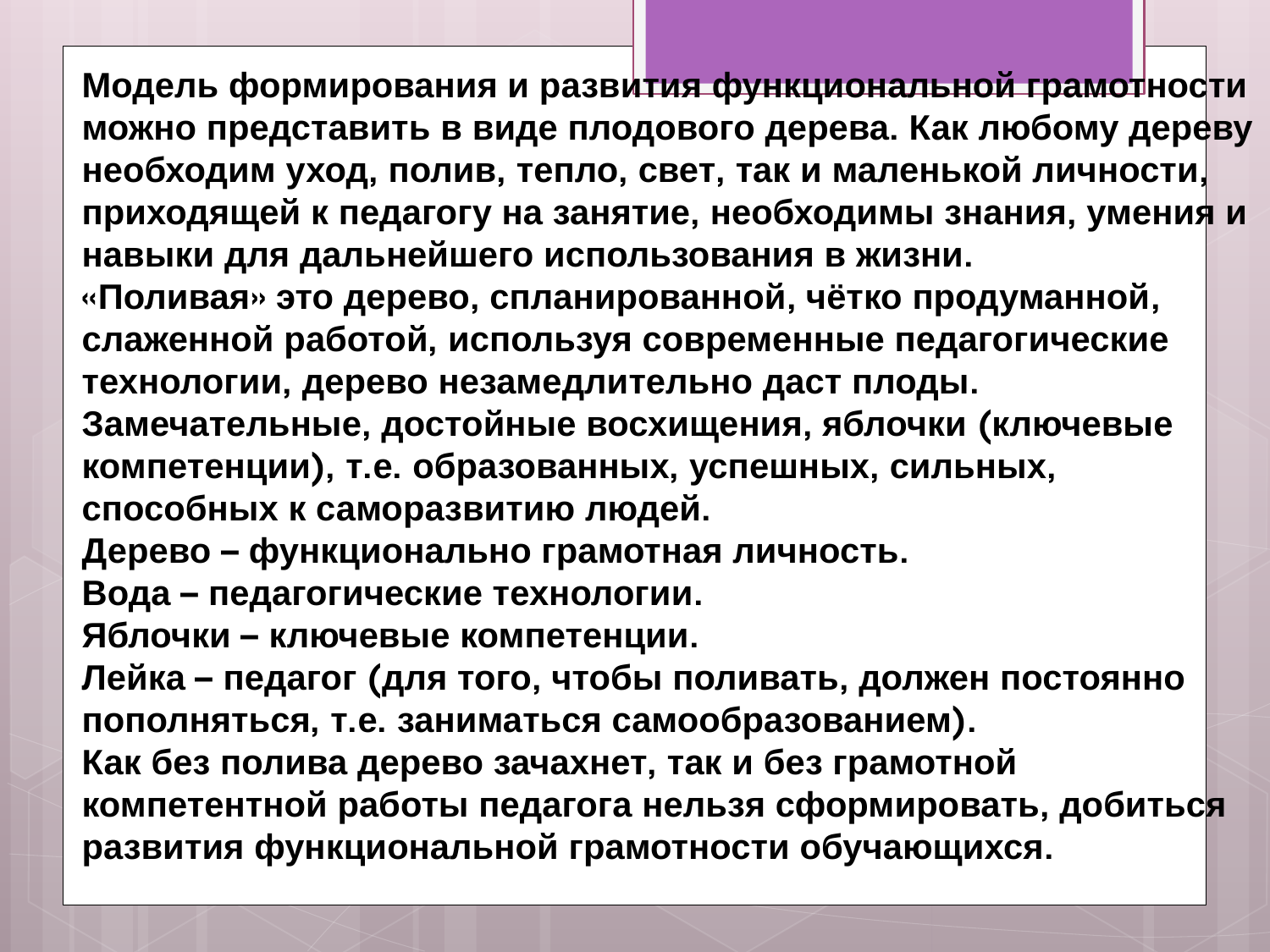

Модель формирования и развития функциональной грамотности можно представить в виде плодового дерева. Как любому дереву необходим уход, полив, тепло, свет, так и маленькой личности, приходящей к педагогу на занятие, необходимы знания, умения и навыки для дальнейшего использования в жизни.
«Поливая» это дерево, спланированной, чётко продуманной, слаженной работой, используя современные педагогические технологии, дерево незамедлительно даст плоды. Замечательные, достойные восхищения, яблочки (ключевые компетенции), т.е. образованных, успешных, сильных, способных к саморазвитию людей.
Дерево – функционально грамотная личность.
Вода – педагогические технологии.
Яблочки – ключевые компетенции.
Лейка – педагог (для того, чтобы поливать, должен постоянно пополняться, т.е. заниматься самообразованием).
Как без полива дерево зачахнет, так и без грамотной компетентной работы педагога нельзя сформировать, добиться развития функциональной грамотности обучающихся.